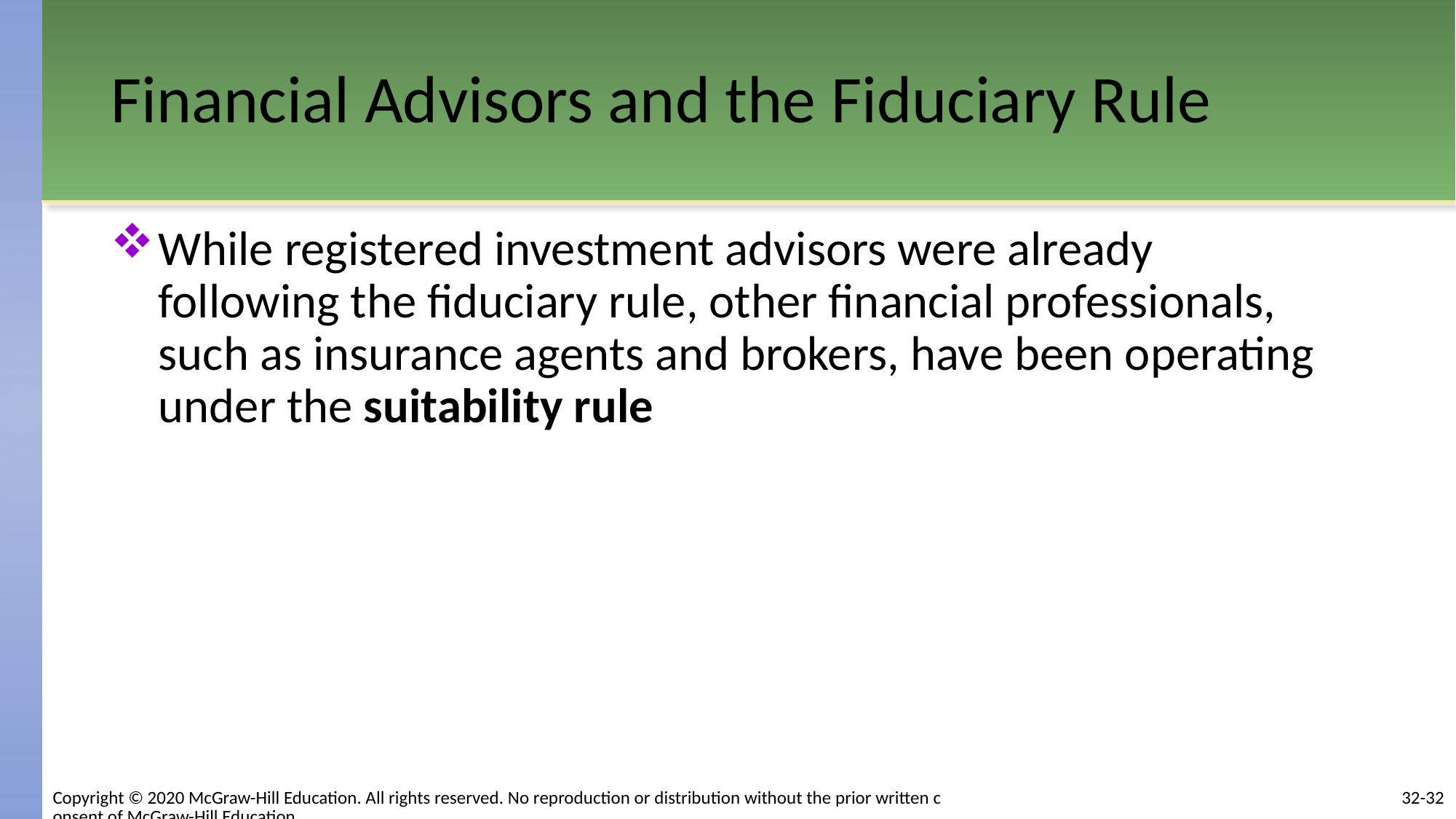

# Financial Advisors and the Fiduciary Rule
While registered investment advisors were already following the fiduciary rule, other financial professionals, such as insurance agents and brokers, have been operating under the suitability rule
32-32
Copyright © 2020 McGraw-Hill Education. All rights reserved. No reproduction or distribution without the prior written consent of McGraw-Hill Education.